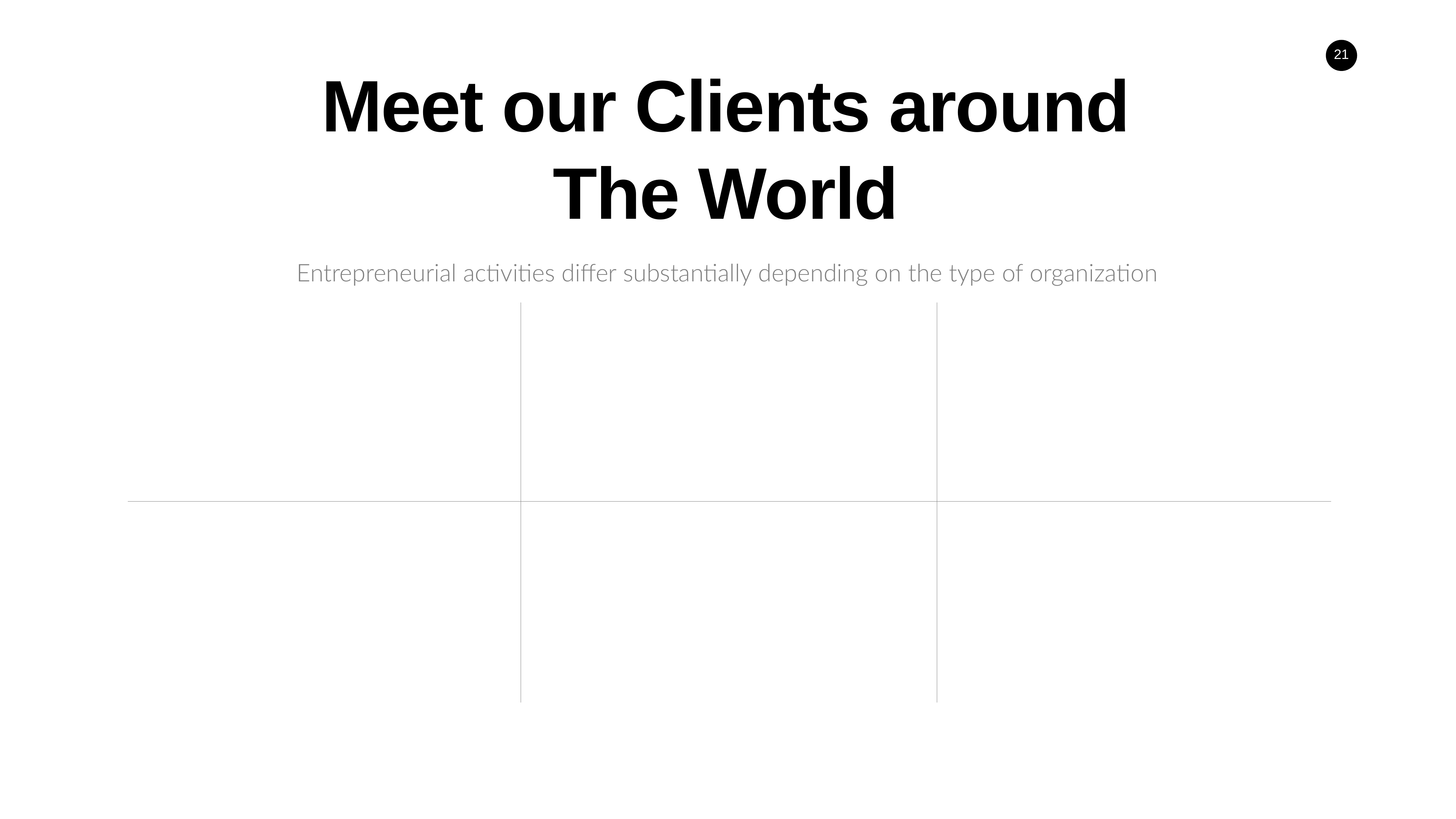

Meet our Clients around
The World
Entrepreneurial activities differ substantially depending on the type of organization